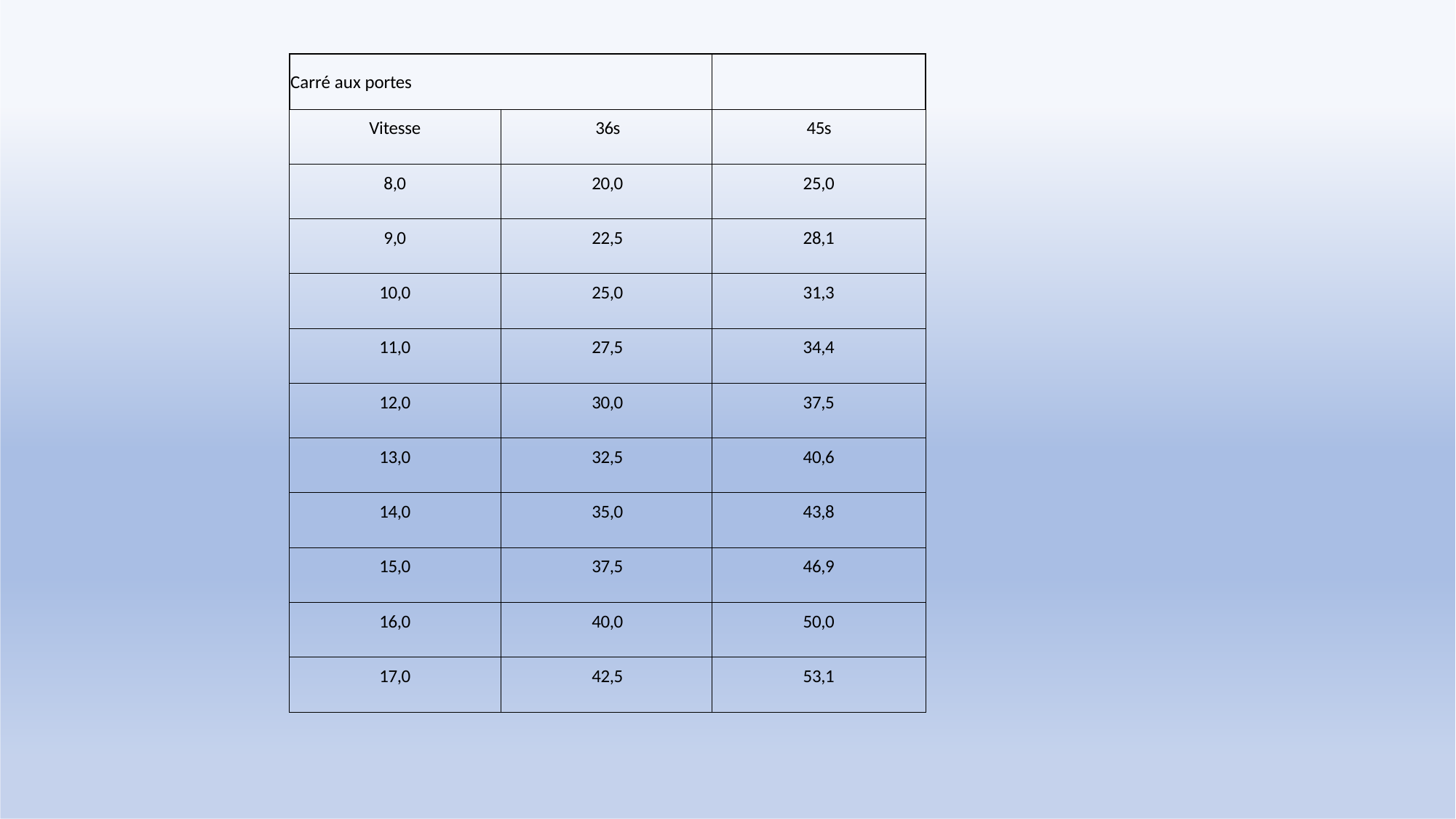

| Carré aux portes |  |  |
| --- | --- | --- |
| Vitesse | 36s | 45s |
| 8,0 | 20,0 | 25,0 |
| 9,0 | 22,5 | 28,1 |
| 10,0 | 25,0 | 31,3 |
| 11,0 | 27,5 | 34,4 |
| 12,0 | 30,0 | 37,5 |
| 13,0 | 32,5 | 40,6 |
| 14,0 | 35,0 | 43,8 |
| 15,0 | 37,5 | 46,9 |
| 16,0 | 40,0 | 50,0 |
| 17,0 | 42,5 | 53,1 |